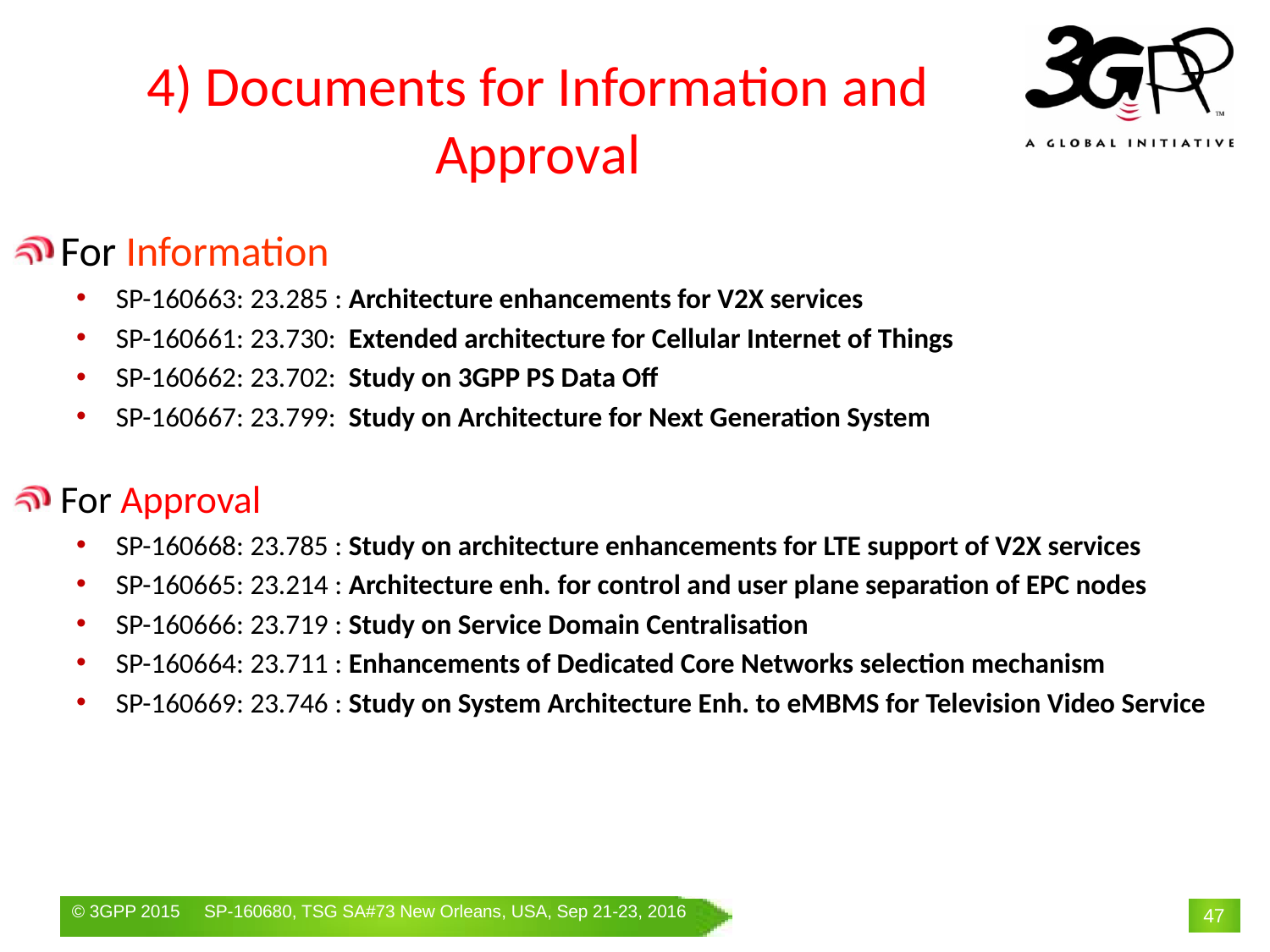

# 4) Documents for Information and Approval
For Information
SP-160663: 23.285 : Architecture enhancements for V2X services
SP-160661: 23.730:  Extended architecture for Cellular Internet of Things
SP-160662: 23.702:  Study on 3GPP PS Data Off
SP-160667: 23.799:  Study on Architecture for Next Generation System

For Approval
SP-160668: 23.785 : Study on architecture enhancements for LTE support of V2X services
SP-160665: 23.214 : Architecture enh. for control and user plane separation of EPC nodes
SP-160666: 23.719 : Study on Service Domain Centralisation
SP-160664: 23.711 : Enhancements of Dedicated Core Networks selection mechanism
SP-160669: 23.746 : Study on System Architecture Enh. to eMBMS for Television Video Service